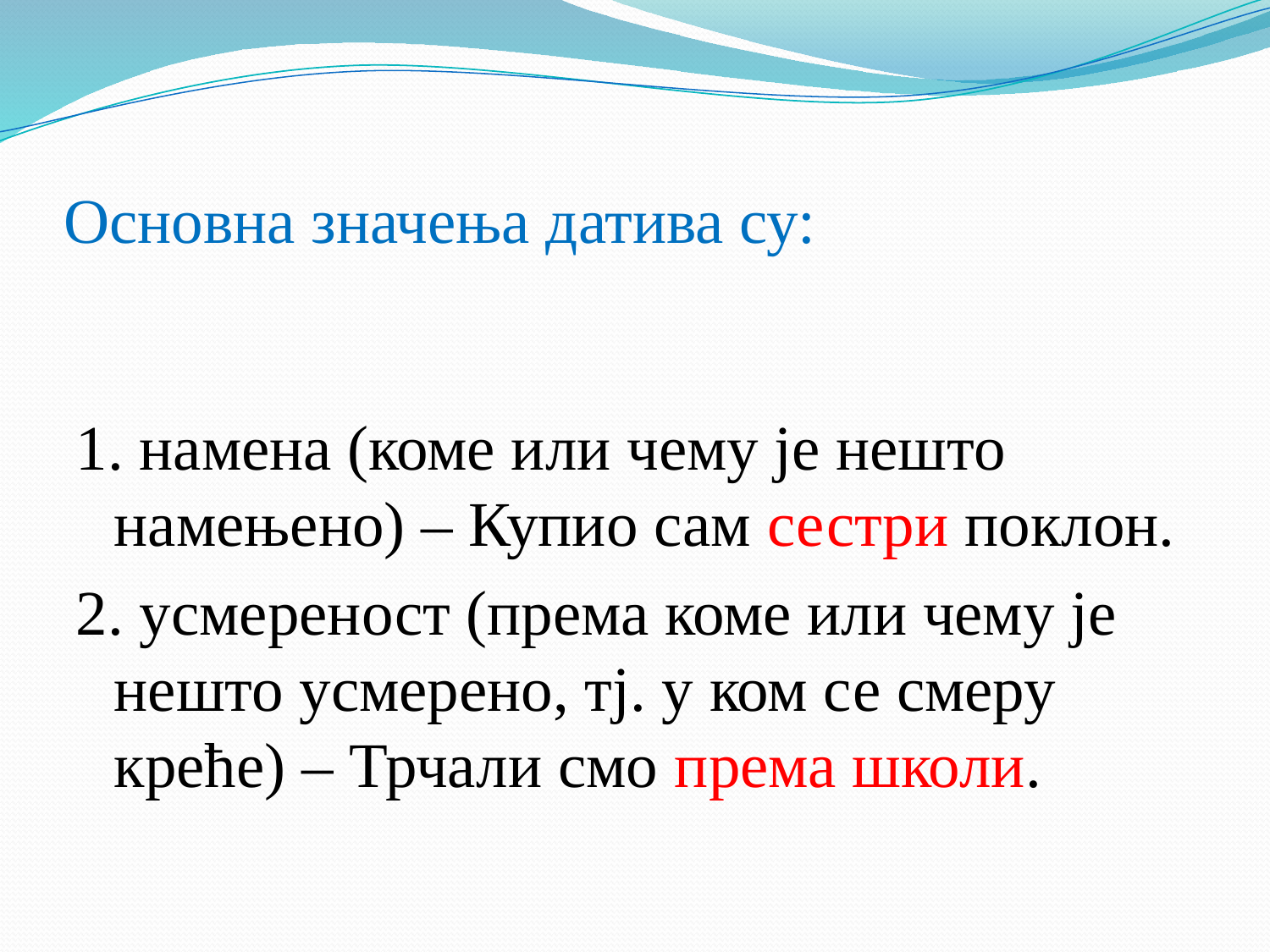

# Основна значења датива су:

1. намена (коме или чему је нешто намењено) – Купио сам сестри поклон.
2. усмереност (према коме или чему је нешто усмерено, тј. у ком се смеру креће) – Трчали смо према школи.